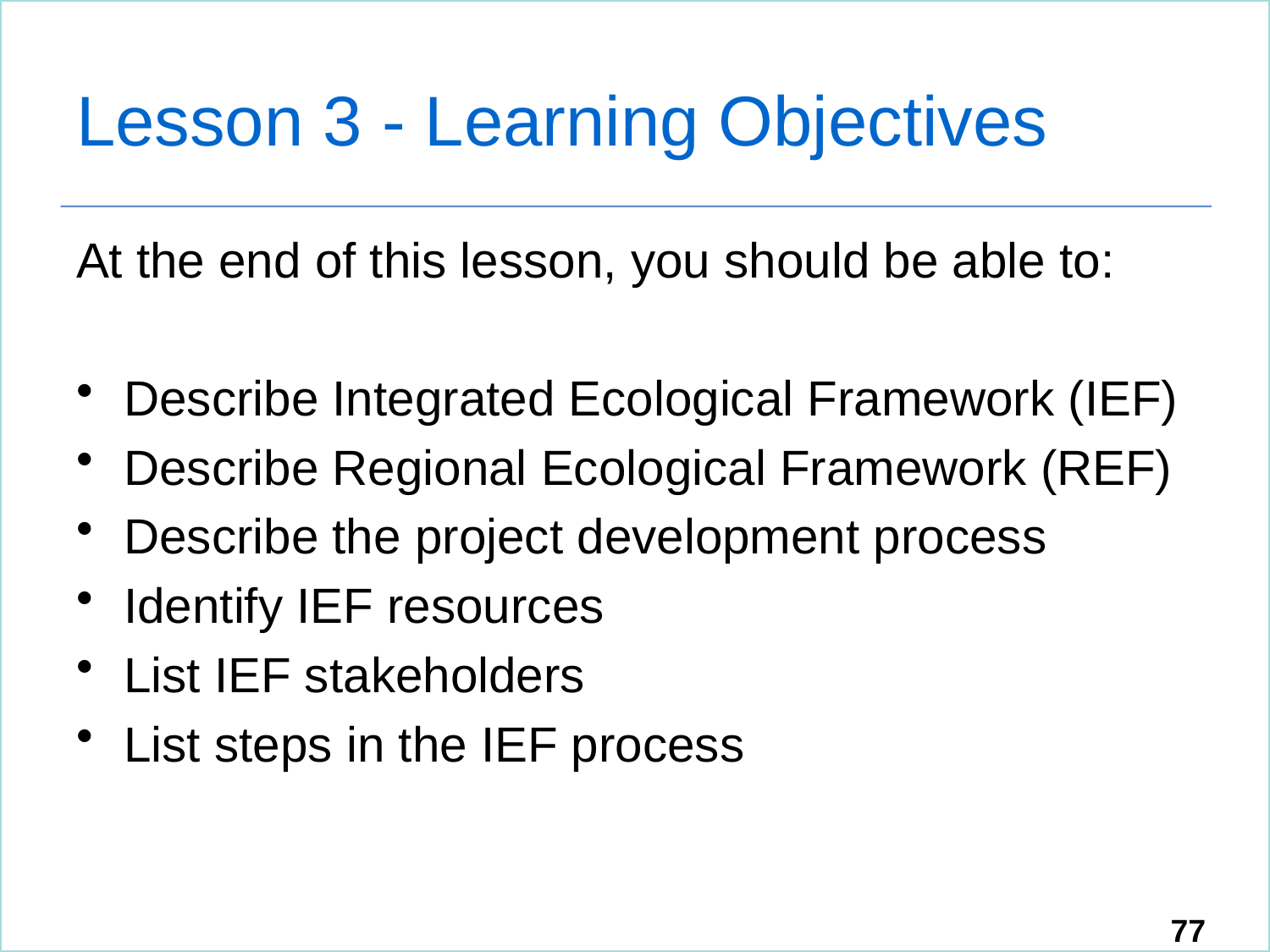

# Lesson 3 - Learning Objectives
At the end of this lesson, you should be able to:

Describe Integrated Ecological Framework (IEF)
Describe Regional Ecological Framework (REF)
Describe the project development process
Identify IEF resources
List IEF stakeholders
List steps in the IEF process

77